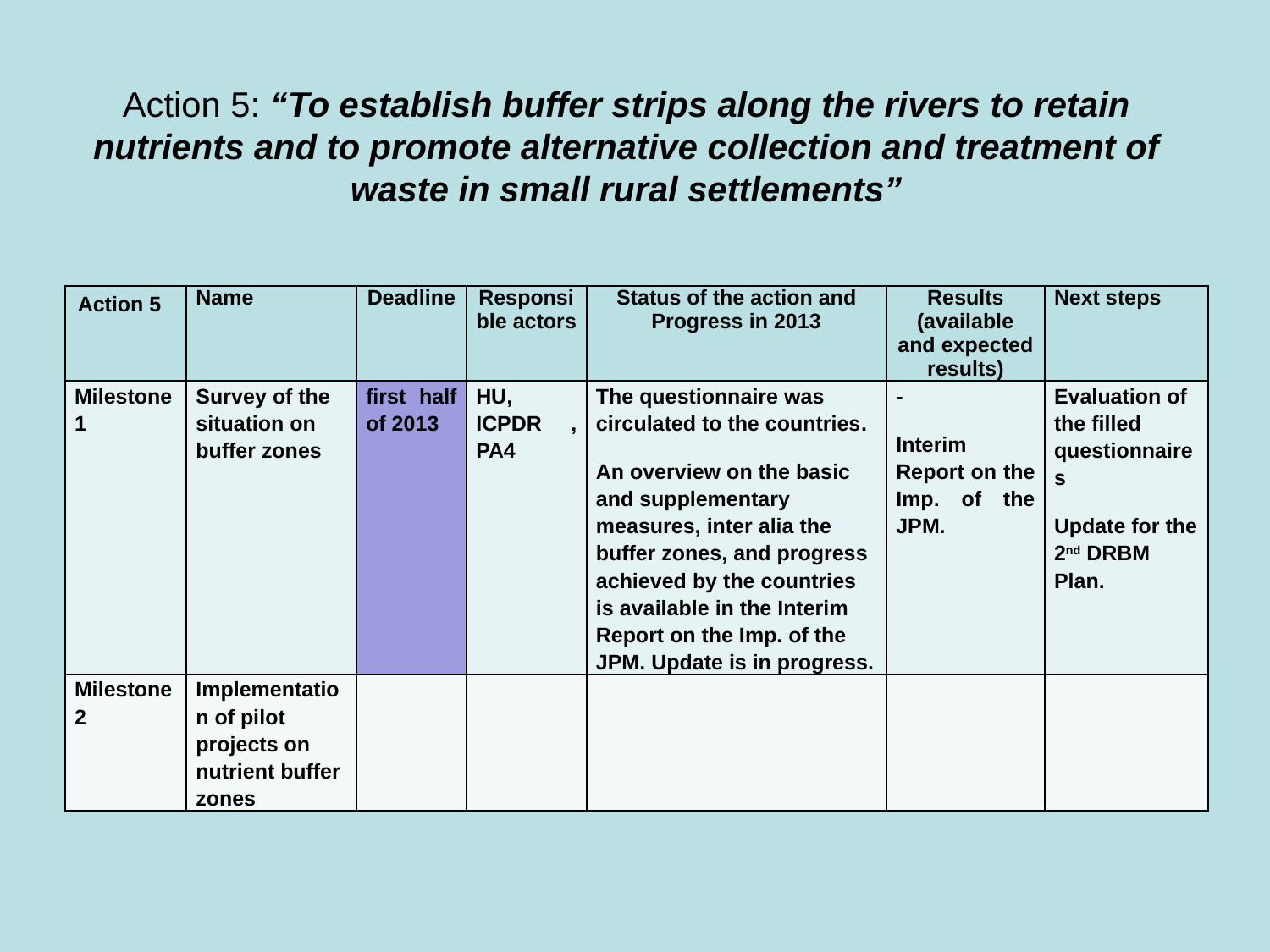

# Action 5: “To establish buffer strips along the rivers to retain nutrients and to promote alternative collection and treatment of waste in small rural settlements”
| Action 5 | Name | Deadline | Responsible actors | Status of the action and Progress in 2013 | Results (available and expected results) | Next steps |
| --- | --- | --- | --- | --- | --- | --- |
| Milestone 1 | Survey of the situation on buffer zones | first half of 2013 | HU, ICPDR , PA4 | The questionnaire was circulated to the countries. An overview on the basic and supplementary measures, inter alia the buffer zones, and progress achieved by the countries is available in the Interim Report on the Imp. of the JPM. Update is in progress. | - Interim Report on the Imp. of the JPM. | Evaluation of the filled questionnaires Update for the 2nd DRBM Plan. |
| Milestone 2 | Implementation of pilot projects on nutrient buffer zones |  |  |  |  |  |